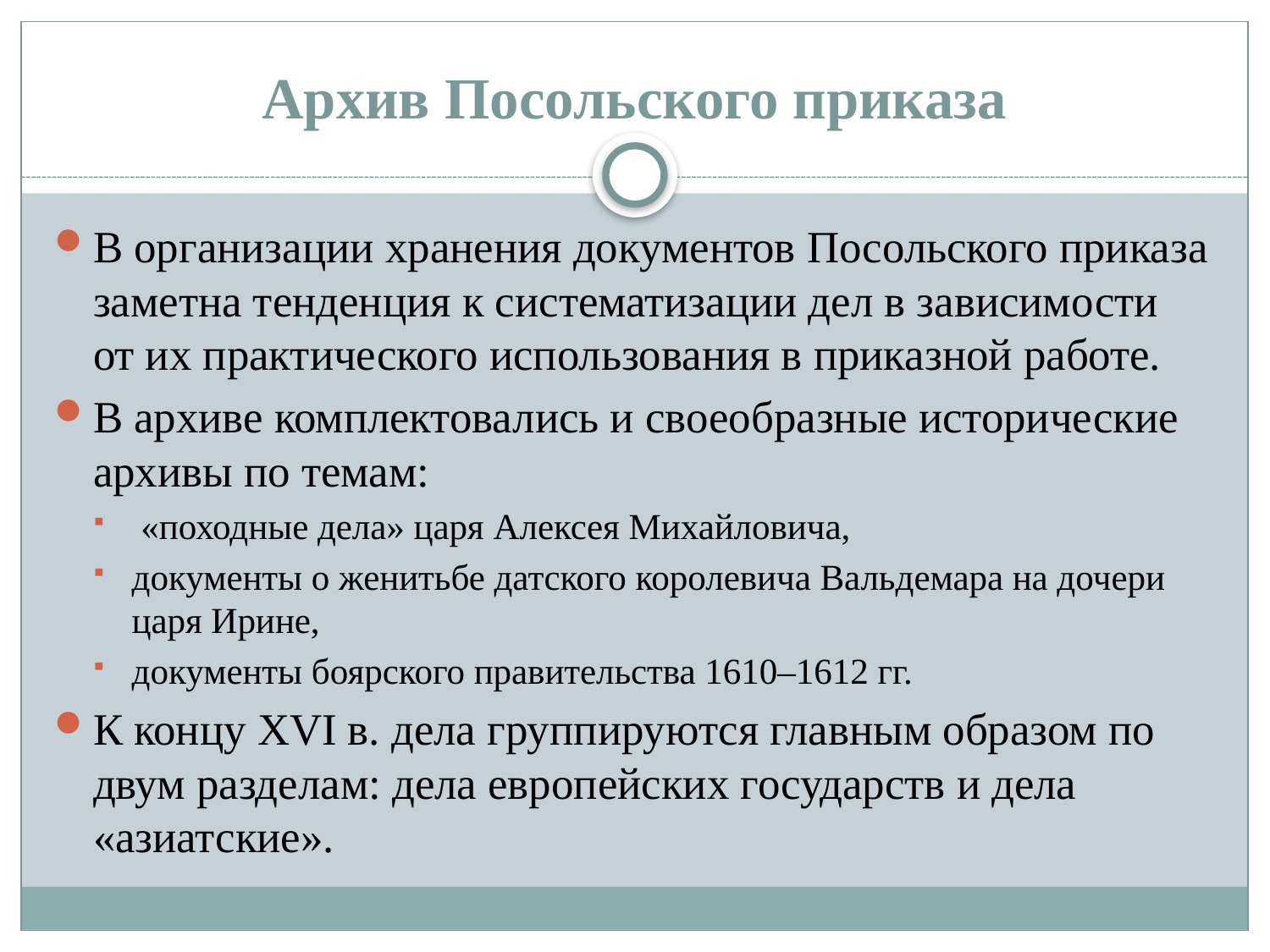

# Архив Посольского приказа
В организации хранения документов Посольского приказа заметна тенденция к систематизации дел в зависимости от их практического использования в приказной работе.
В архиве комплектовались и своеобразные исторические архивы по темам:
 «походные дела» царя Алексея Михайловича,
документы о женитьбе датского королевича Вальдемара на дочери царя Ирине,
документы боярского правительства 1610–1612 гг.
К концу XVI в. дела группируются главным образом по двум разделам: дела европейских государств и дела «азиатские».